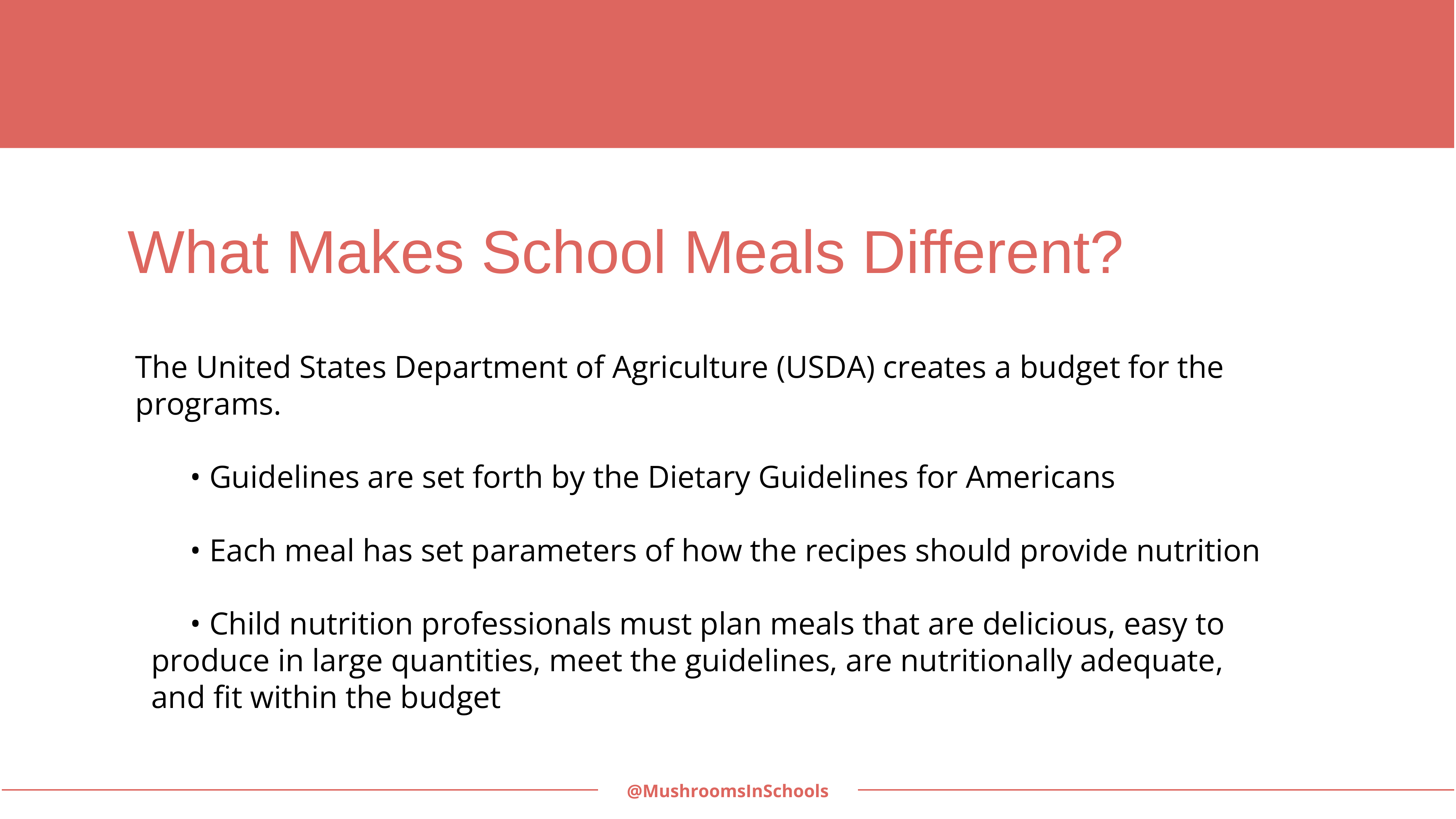

What Makes School Meals Different?
The United States Department of Agriculture (USDA) creates a budget for the programs.

• Guidelines are set forth by the Dietary Guidelines for Americans

• Each meal has set parameters of how the recipes should provide nutrition

• Child nutrition professionals must plan meals that are delicious, easy to
  produce in large quantities, meet the guidelines, are nutritionally adequate,
  and fit within the budget
@MushroomsInSchools